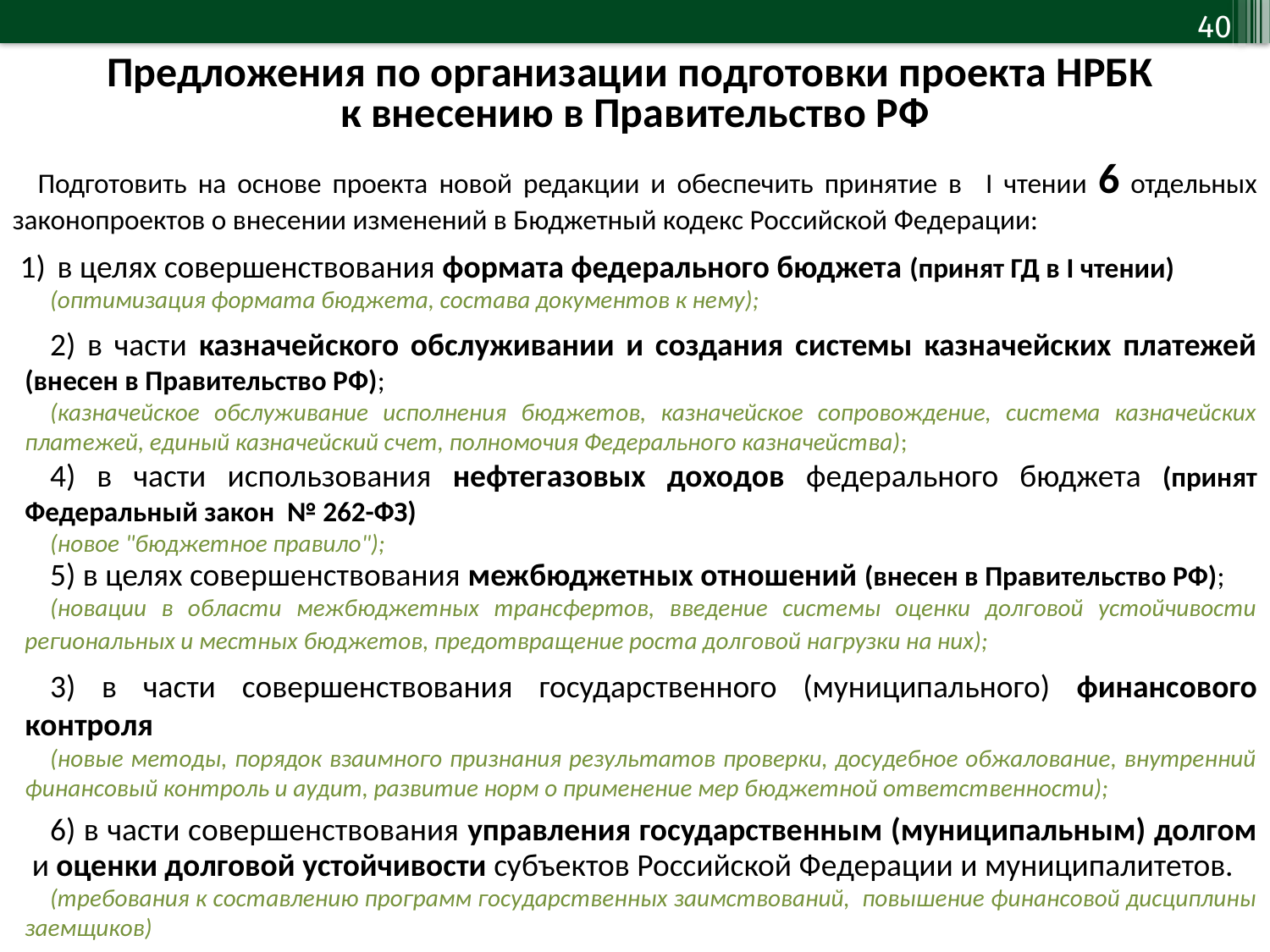

Предложения по организации подготовки проекта НРБК
к внесению в Правительство РФ
Подготовить на основе проекта новой редакции и обеспечить принятие в  I чтении 6 отдельных законопроектов о внесении изменений в Бюджетный кодекс Российской Федерации:
 в целях совершенствования формата федерального бюджета (принят ГД в I чтении)
(оптимизация формата бюджета, состава документов к нему);
2) в части казначейского обслуживании и создания системы казначейских платежей (внесен в Правительство РФ);
(казначейское обслуживание исполнения бюджетов, казначейское сопровождение, система казначейских платежей, единый казначейский счет, полномочия Федерального казначейства);
4) в части использования нефтегазовых доходов федерального бюджета (принят Федеральный закон  № 262-ФЗ)
(новое "бюджетное правило");
5) в целях совершенствования межбюджетных отношений (внесен в Правительство РФ);
(новации в области межбюджетных трансфертов, введение системы оценки долговой устойчивости региональных и местных бюджетов, предотвращение роста долговой нагрузки на них);
3) в части совершенствования государственного (муниципального) финансового контроля
(новые методы, порядок взаимного признания результатов проверки, досудебное обжалование, внутренний финансовый контроль и аудит, развитие норм о применение мер бюджетной ответственности);
6) в части совершенствования управления государственным (муниципальным) долгом  и оценки долговой устойчивости субъектов Российской Федерации и муниципалитетов.
(требования к составлению программ государственных заимствований,  повышение финансовой дисциплины заемщиков)